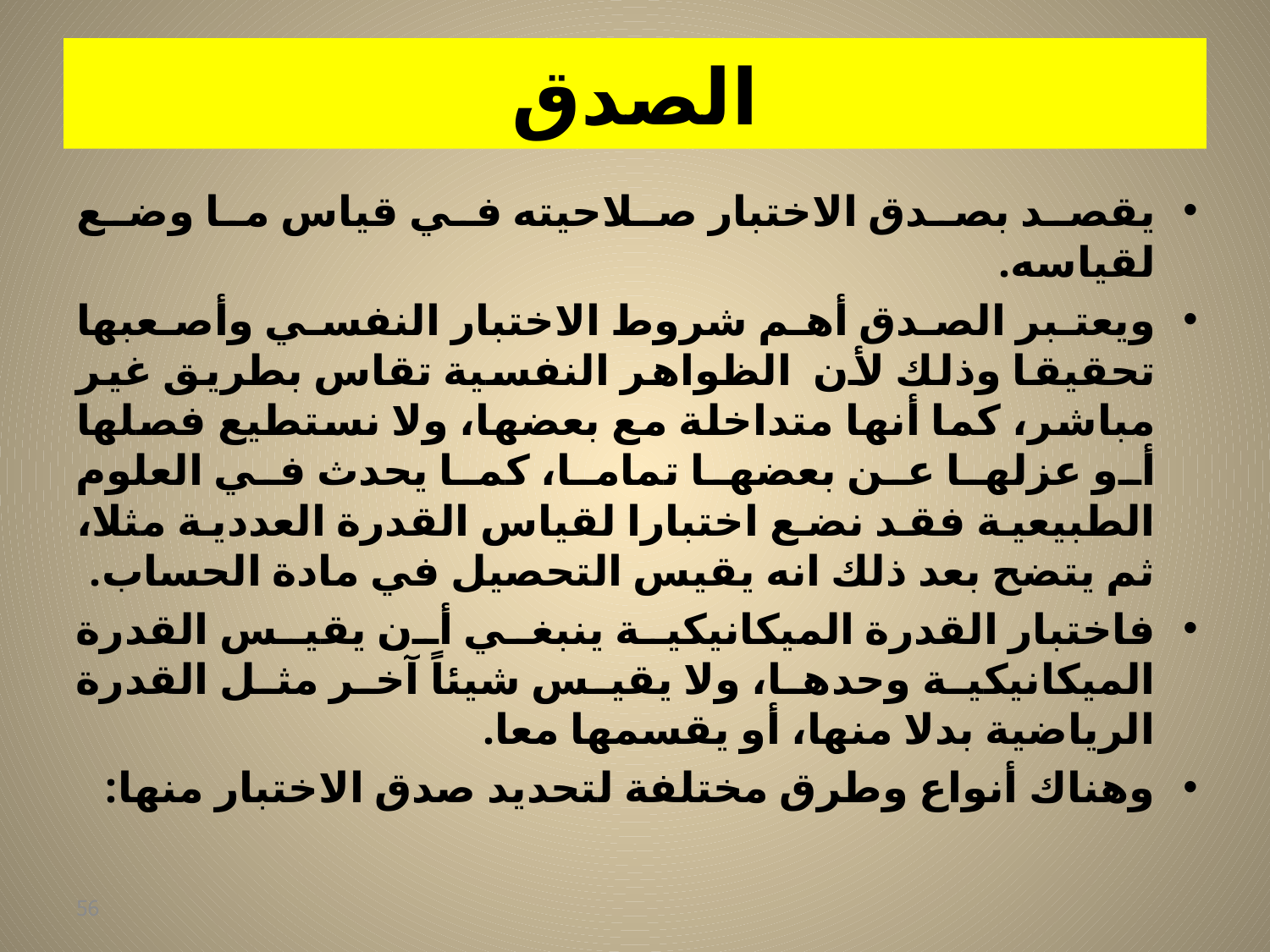

# الصدق
يقصد بصدق الاختبار صلاحيته في قياس ما وضع لقياسه.
ويعتبر الصدق أهم شروط الاختبار النفسي وأصعبها تحقيقا وذلك لأن  الظواهر النفسية تقاس بطريق غير مباشر، كما أنها متداخلة مع بعضها، ولا نستطيع فصلها أو عزلها عن بعضها تماما، كما يحدث في العلوم الطبيعية فقد نضع اختبارا لقياس القدرة العددية مثلا، ثم يتضح بعد ذلك انه يقيس التحصيل في مادة الحساب.
فاختبار القدرة الميكانيكية ينبغي أن يقيس القدرة الميكانيكية وحدها، ولا يقيس شيئاً آخر مثل القدرة الرياضية بدلا منها، أو يقسمها معا.
وهناك أنواع وطرق مختلفة لتحديد صدق الاختبار منها:

56